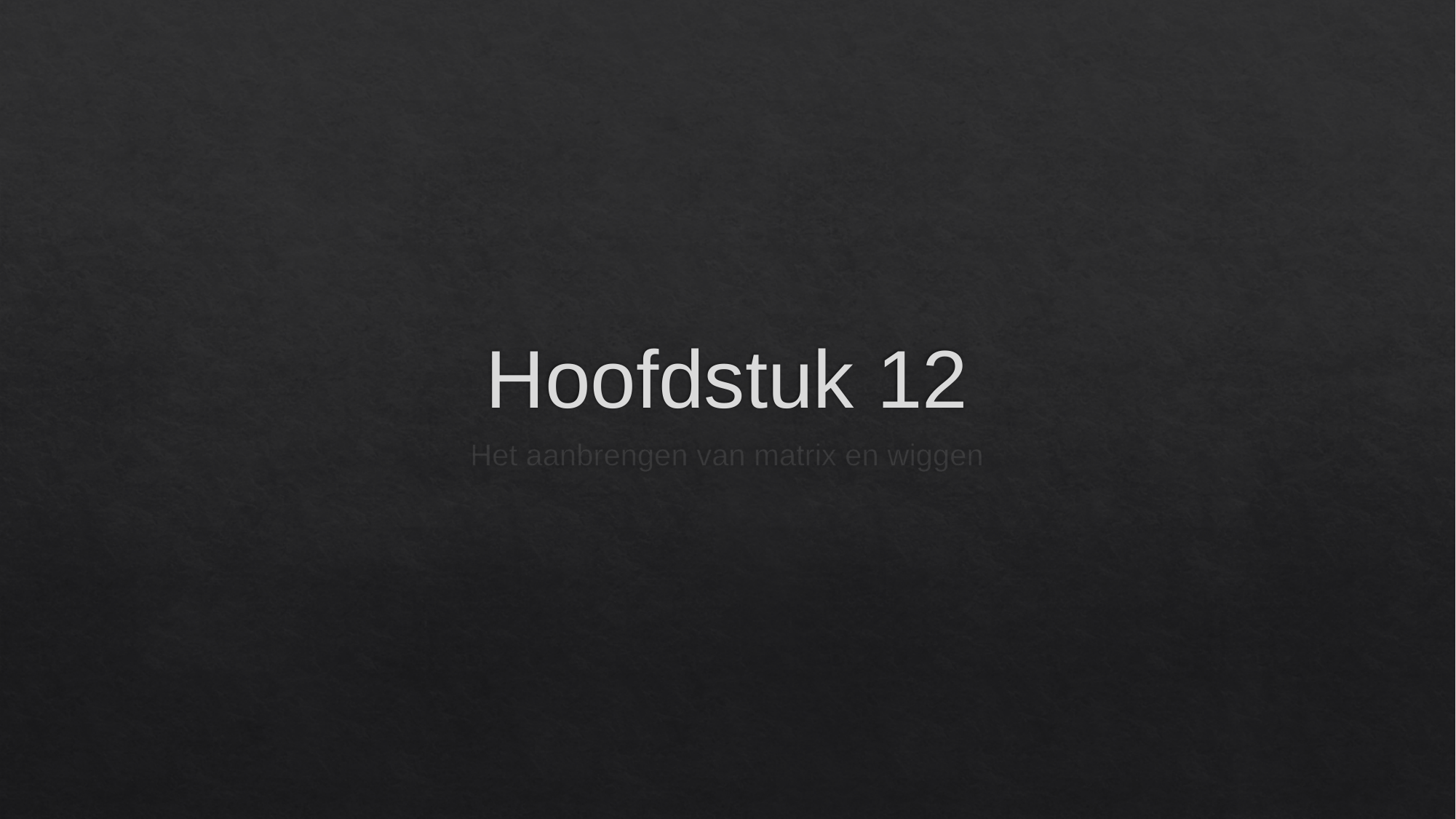

# Hoofdstuk 12
Het aanbrengen van matrix en wiggen